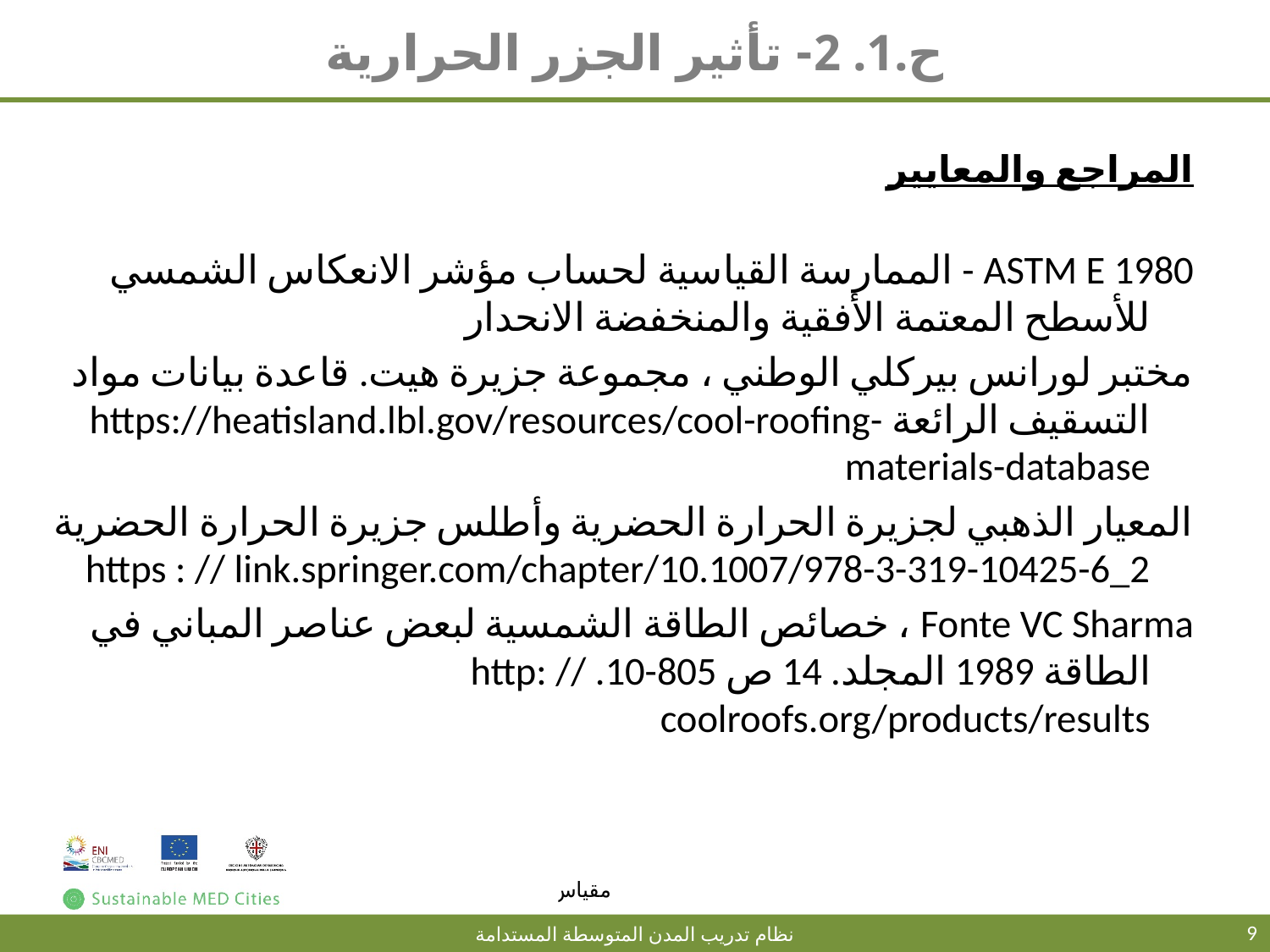

# ح.1. 2- تأثير الجزر الحرارية
المراجع والمعايير

ASTM E 1980 - الممارسة القياسية لحساب مؤشر الانعكاس الشمسي للأسطح المعتمة الأفقية والمنخفضة الانحدار
مختبر لورانس بيركلي الوطني ، مجموعة جزيرة هيت. قاعدة بيانات مواد التسقيف الرائعة https://heatisland.lbl.gov/resources/cool-roofing-materials-database
المعيار الذهبي لجزيرة الحرارة الحضرية وأطلس جزيرة الحرارة الحضرية https : // link.springer.com/chapter/10.1007/978-3-319-10425-6_2
Fonte VC Sharma ، خصائص الطاقة الشمسية لبعض عناصر المباني في الطاقة 1989 المجلد. 14 ص 805-10. http: // coolroofs.org/products/results

9